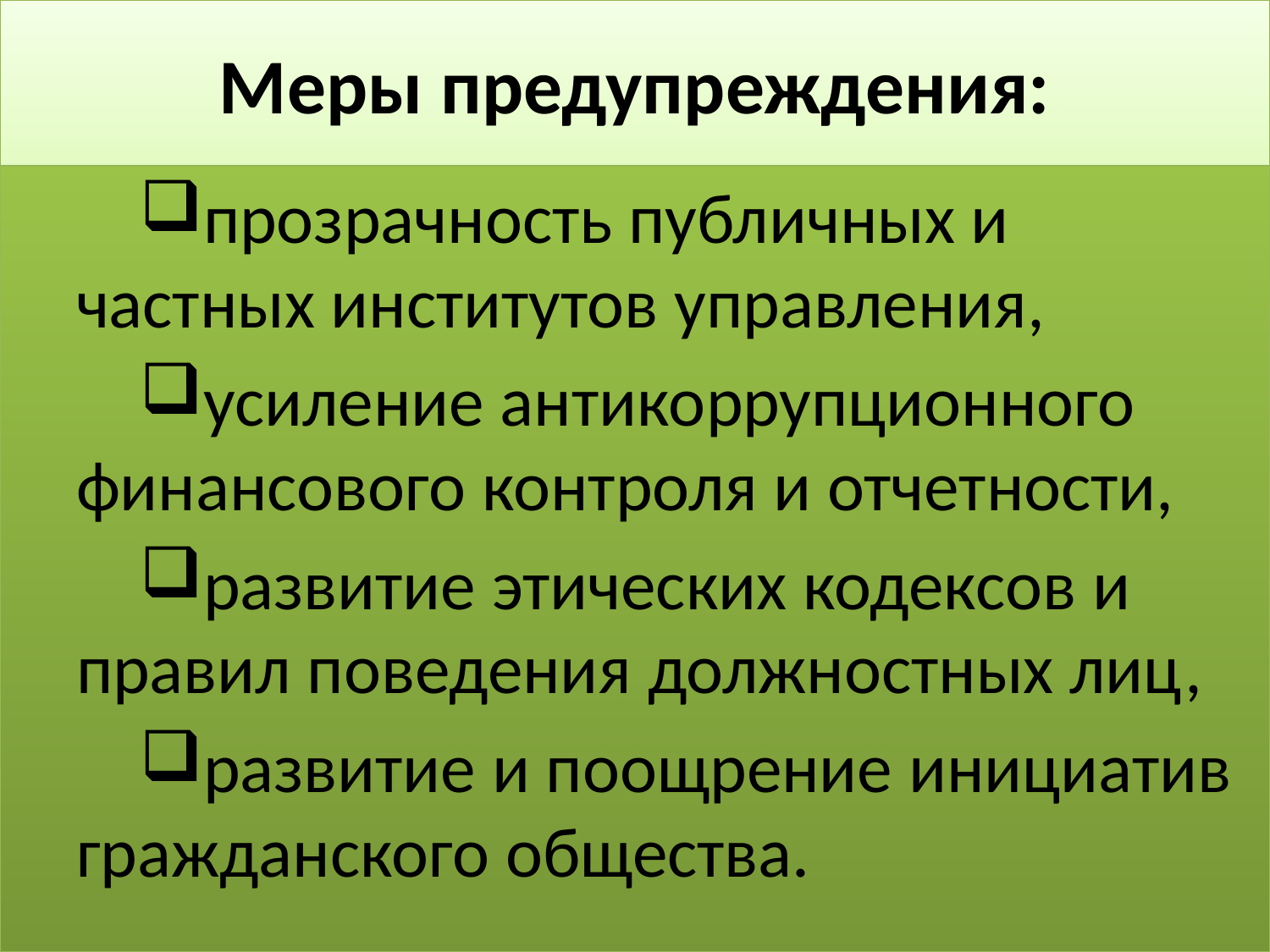

# Меры предупреждения:
прозрачность публичных и частных институтов управления,
усиление антикоррупционного финансового контроля и отчетности,
развитие этических кодексов и правил поведения должностных лиц,
развитие и поощрение инициатив гражданского общества.
3